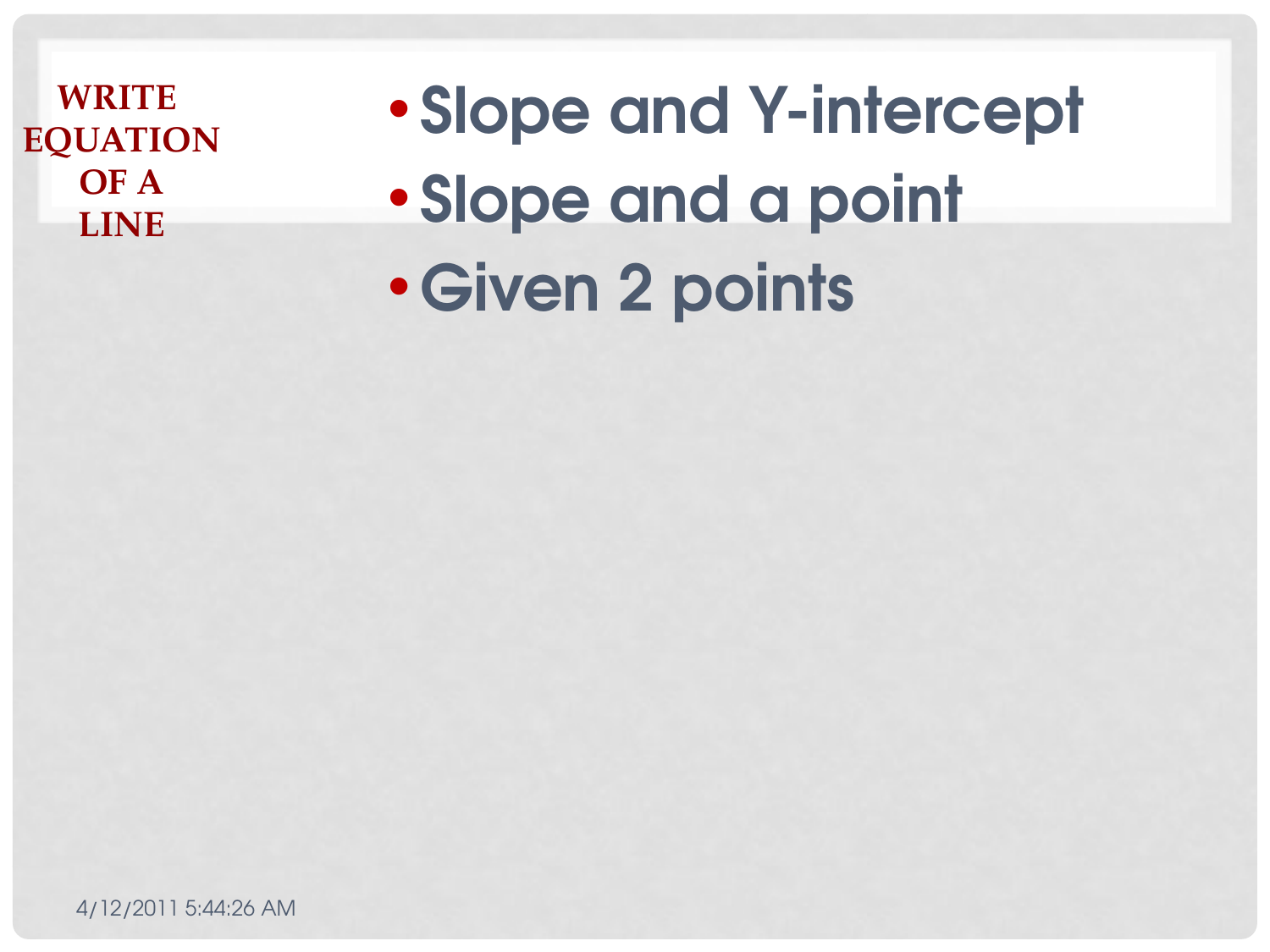

# Write equation of a line
Slope and Y-intercept
Slope and a point
Given 2 points

4/12/2011 5:44:26 AM